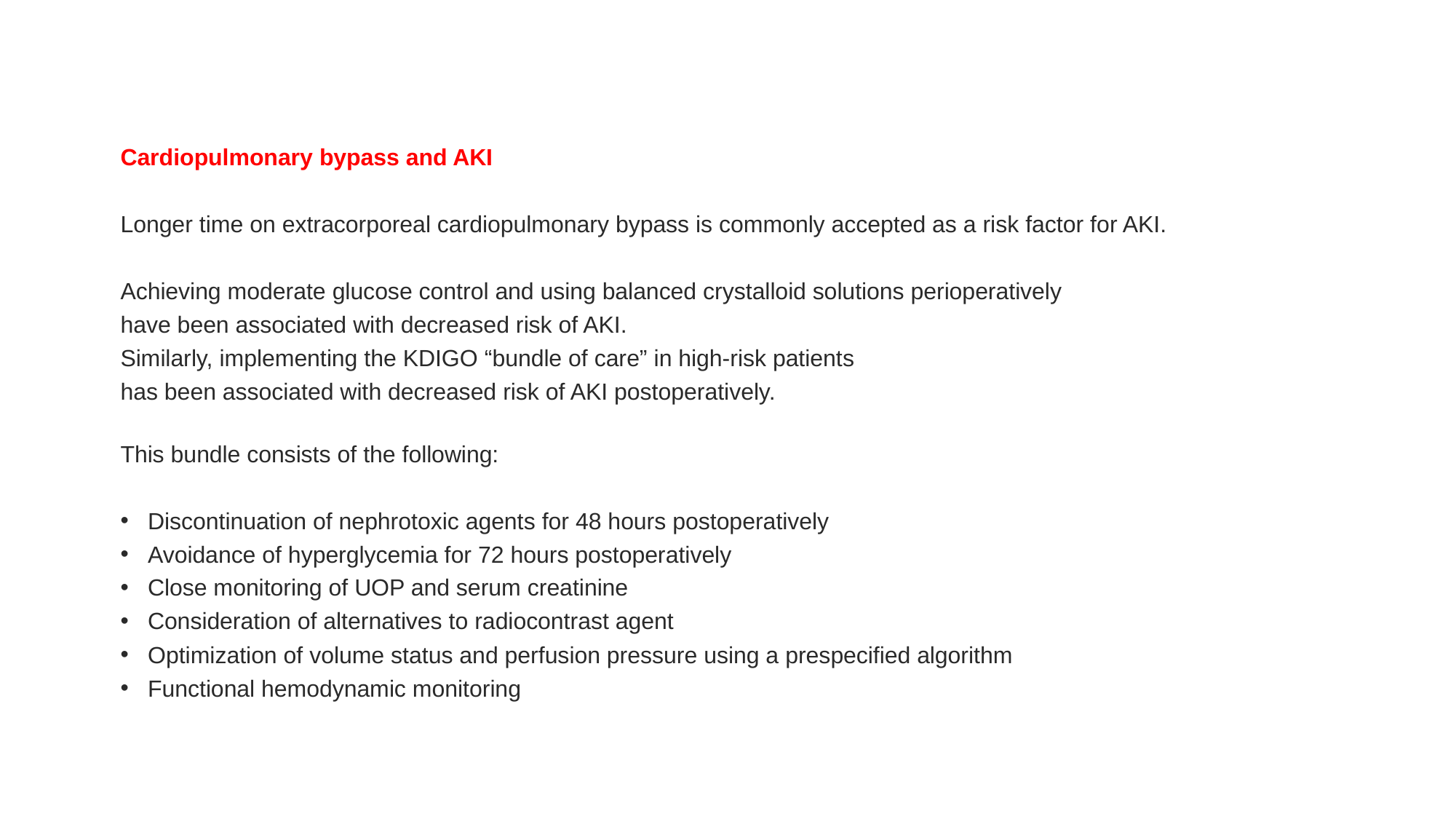

Cardiopulmonary bypass and AKI

Longer time on extracorporeal cardiopulmonary bypass is commonly accepted as a risk factor for AKI.

Achieving moderate glucose control and using balanced crystalloid solutions perioperatively
have been associated with decreased risk of AKI.
Similarly, implementing the KDIGO “bundle of care” in high-risk patients
has been associated with decreased risk of AKI postoperatively.

This bundle consists of the following:

Discontinuation of nephrotoxic agents for 48 hours postoperatively
Avoidance of hyperglycemia for 72 hours postoperatively
Close monitoring of UOP and serum creatinine
Consideration of alternatives to radiocontrast agent
Optimization of volume status and perfusion pressure using a prespecified algorithm
Functional hemodynamic monitoring